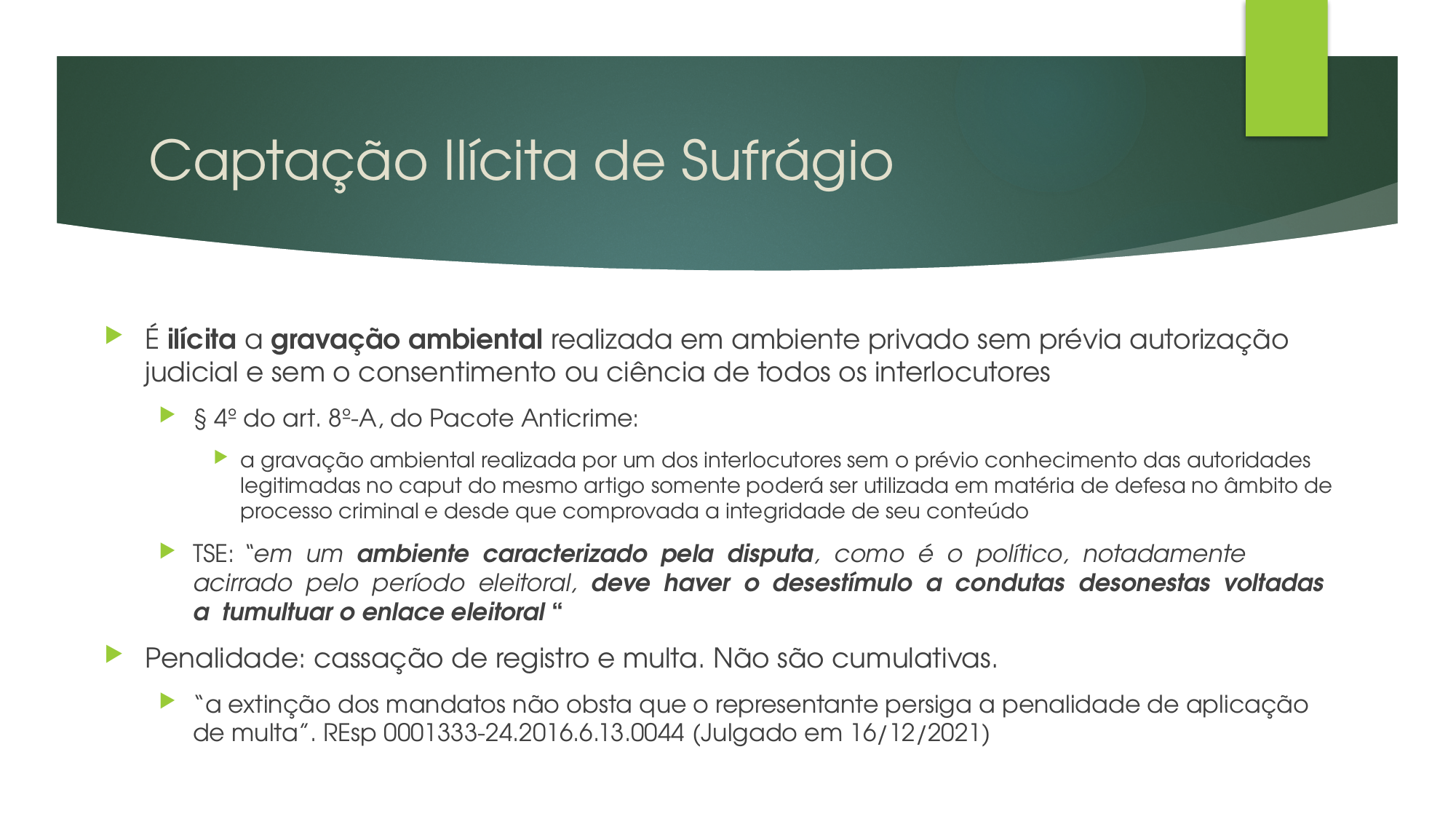

# Captação Ilícita de Sufrágio

É ilícita a gravação ambiental realizada em ambiente privado sem prévia autorização judicial e sem o consentimento ou ciência de todos os interlocutores
§ 4º do art. 8º-A, do Pacote Anticrime:
a gravação ambiental realizada por um dos interlocutores sem o prévio conhecimento das autoridades legitimadas no caput do mesmo artigo somente poderá ser utilizada em matéria de defesa no âmbito de processo criminal e desde que comprovada a integridade de seu conteúdo
TSE: “em  um  ambiente  caracterizado  pela  disputa,  como  é  o  político,  notadamente  acirrado  pelo  período  eleitoral,  deve  haver  o  desestímulo  a  condutas  desonestas  voltadas  a  tumultuar o enlace eleitoral “
Penalidade: cassação de registro e multa. Não são cumulativas.
“a extinção dos mandatos não obsta que o representante persiga a penalidade de aplicação de multa”. REsp 0001333-24.2016.6.13.0044 (Julgado em 16/12/2021)